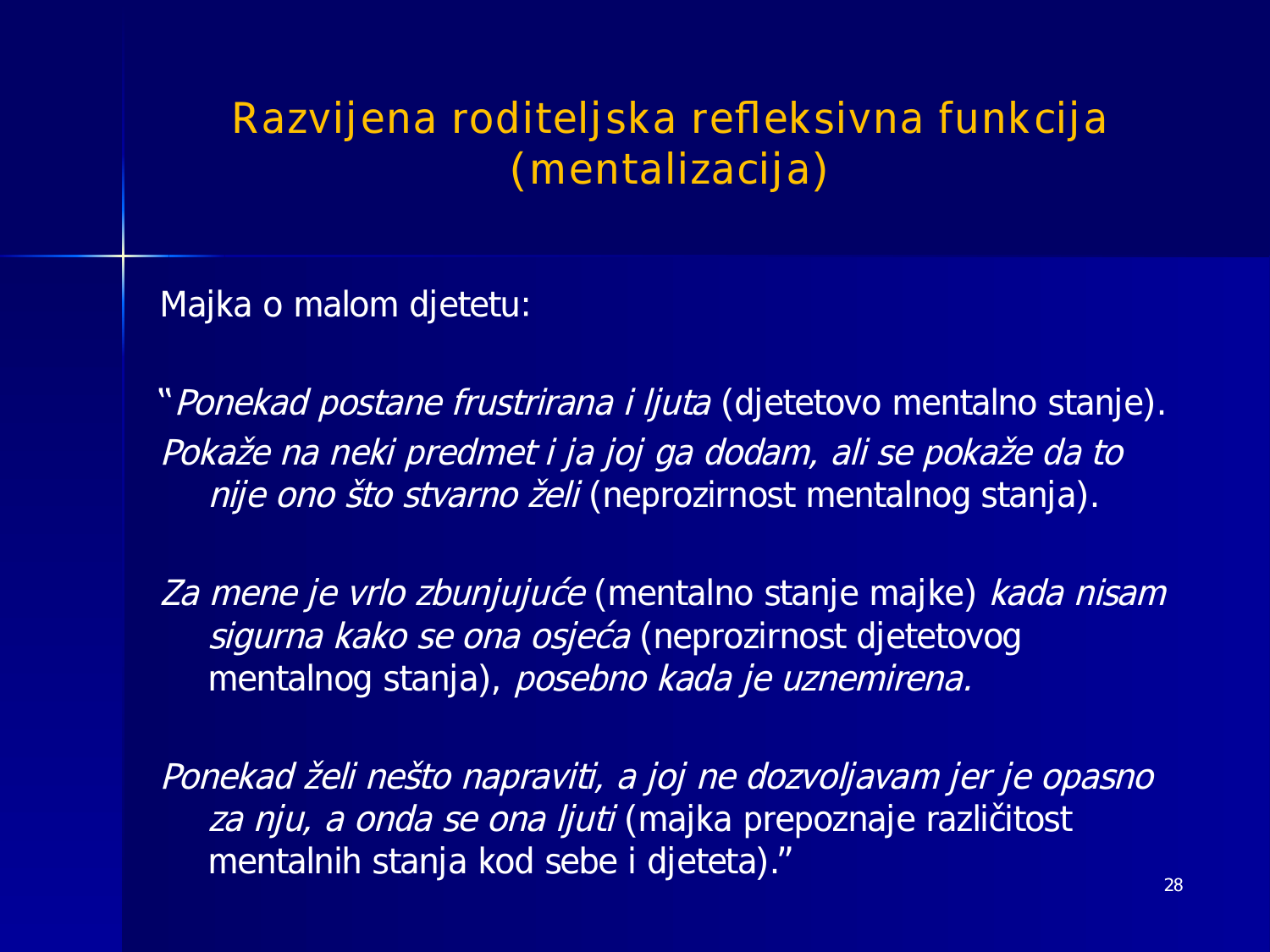

# Razvijena roditeljska refleksivna funkcija (mentalizacija)
Majka o malom djetetu:

“Ponekad postane frustrirana i ljuta (djetetovo mentalno stanje).
Pokaže na neki predmet i ja joj ga dodam, ali se pokaže da to nije ono što stvarno želi (neprozirnost mentalnog stanja).

Za mene je vrlo zbunjujuće (mentalno stanje majke) kada nisam sigurna kako se ona osjeća (neprozirnost djetetovog mentalnog stanja), posebno kada je uznemirena.

Ponekad želi nešto napraviti, a joj ne dozvoljavam jer je opasno za nju, a onda se ona ljuti (majka prepoznaje različitost mentalnih stanja kod sebe i djeteta).”

28